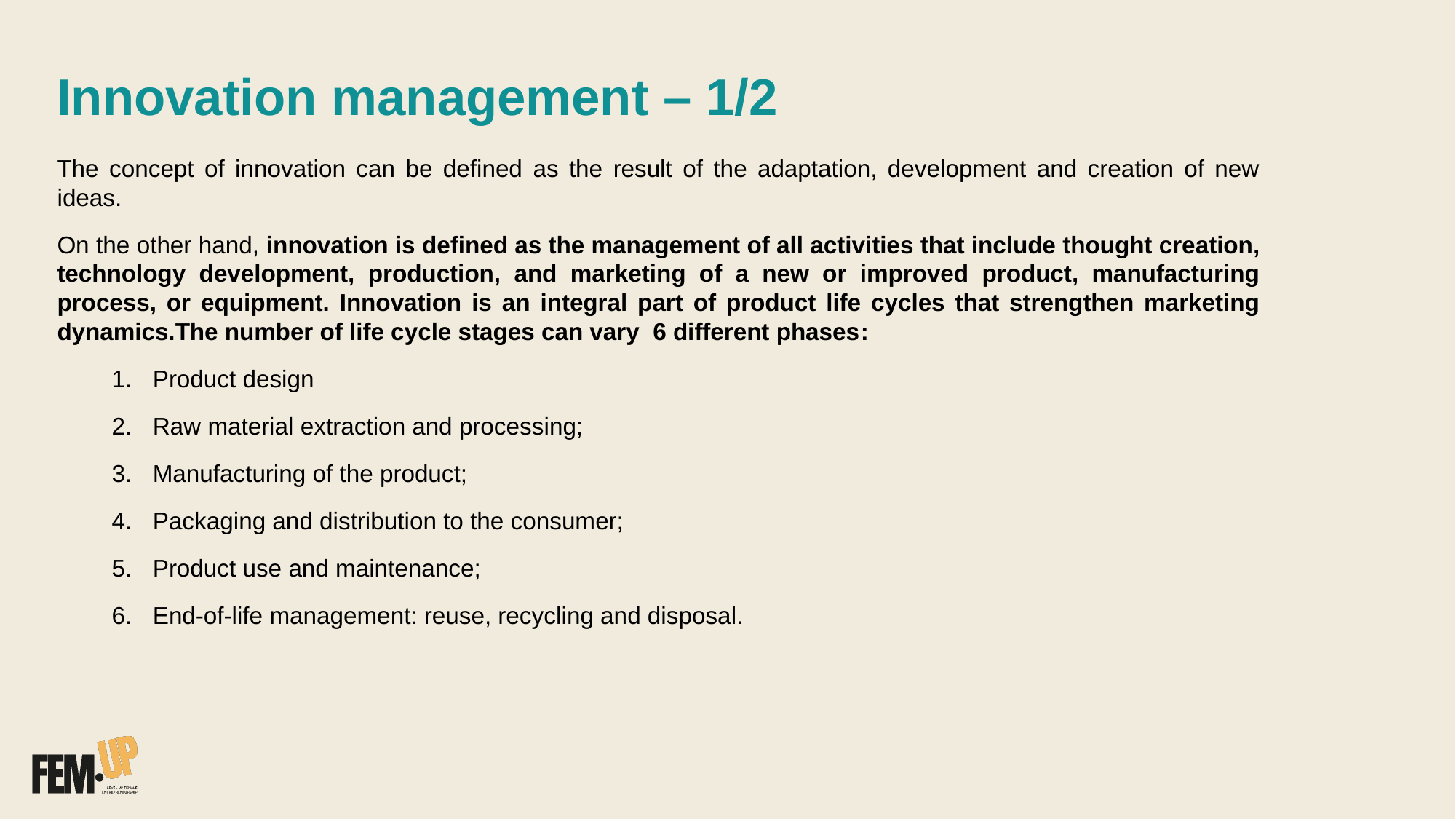

Innovation management – 1/2
The concept of innovation can be defined as the result of the adaptation, development and creation of new ideas.
On the other hand, innovation is defined as the management of all activities that include thought creation, technology development, production, and marketing of a new or improved product, manufacturing process, or equipment. Innovation is an integral part of product life cycles that strengthen marketing dynamics.The number of life cycle stages can vary  6 different phases:
​Product design ​
Raw material extraction and processing;​
Manufacturing of the product;​
Packaging and distribution to the consumer;​
Product use and maintenance;​
End-of-life management: reuse, recycling and disposal.​

​